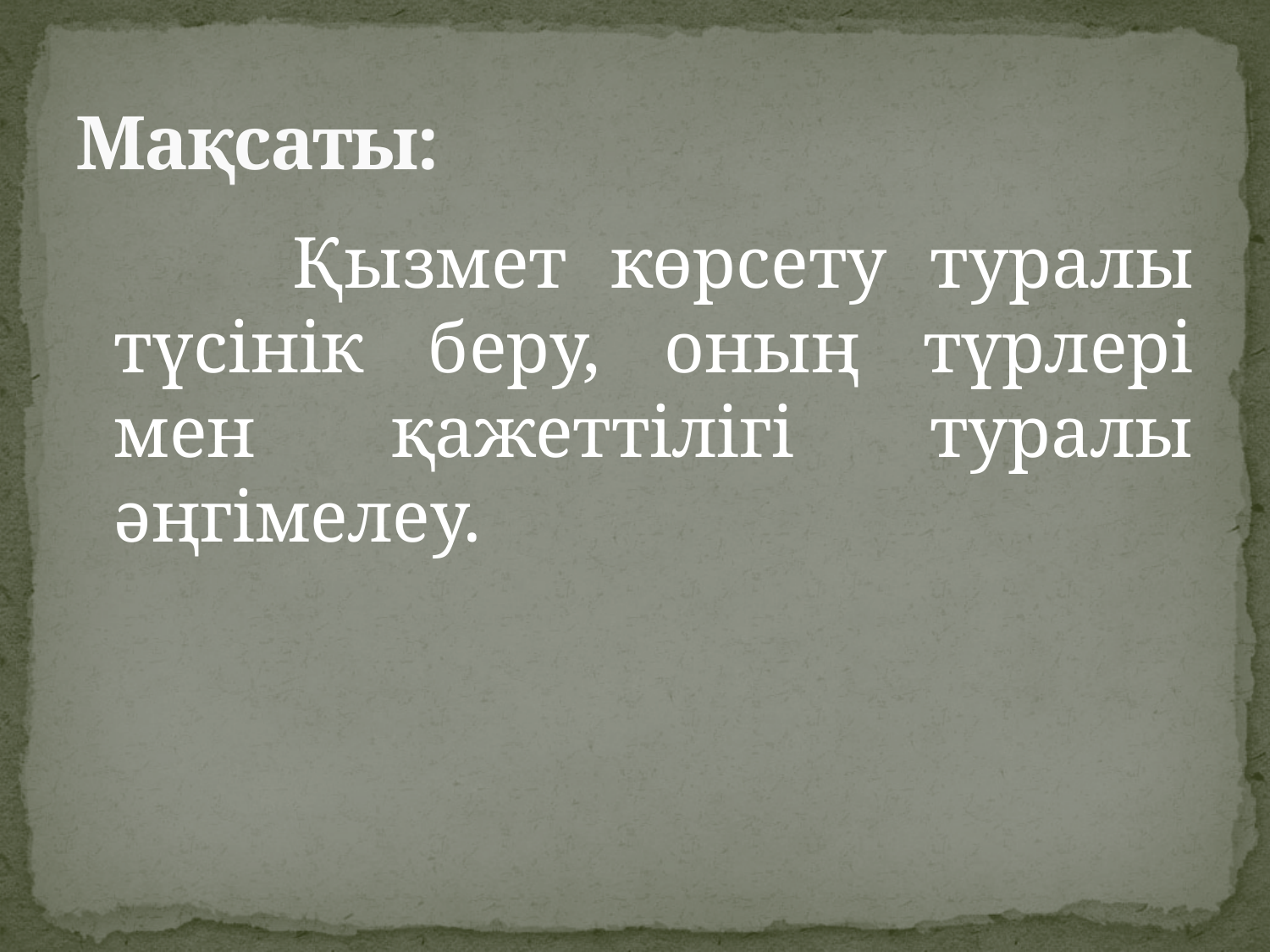

# Мақсаты:
     Қызмет көрсету туралы түсінік беру, оның түрлері мен қажеттілігі туралы әңгімелеу.